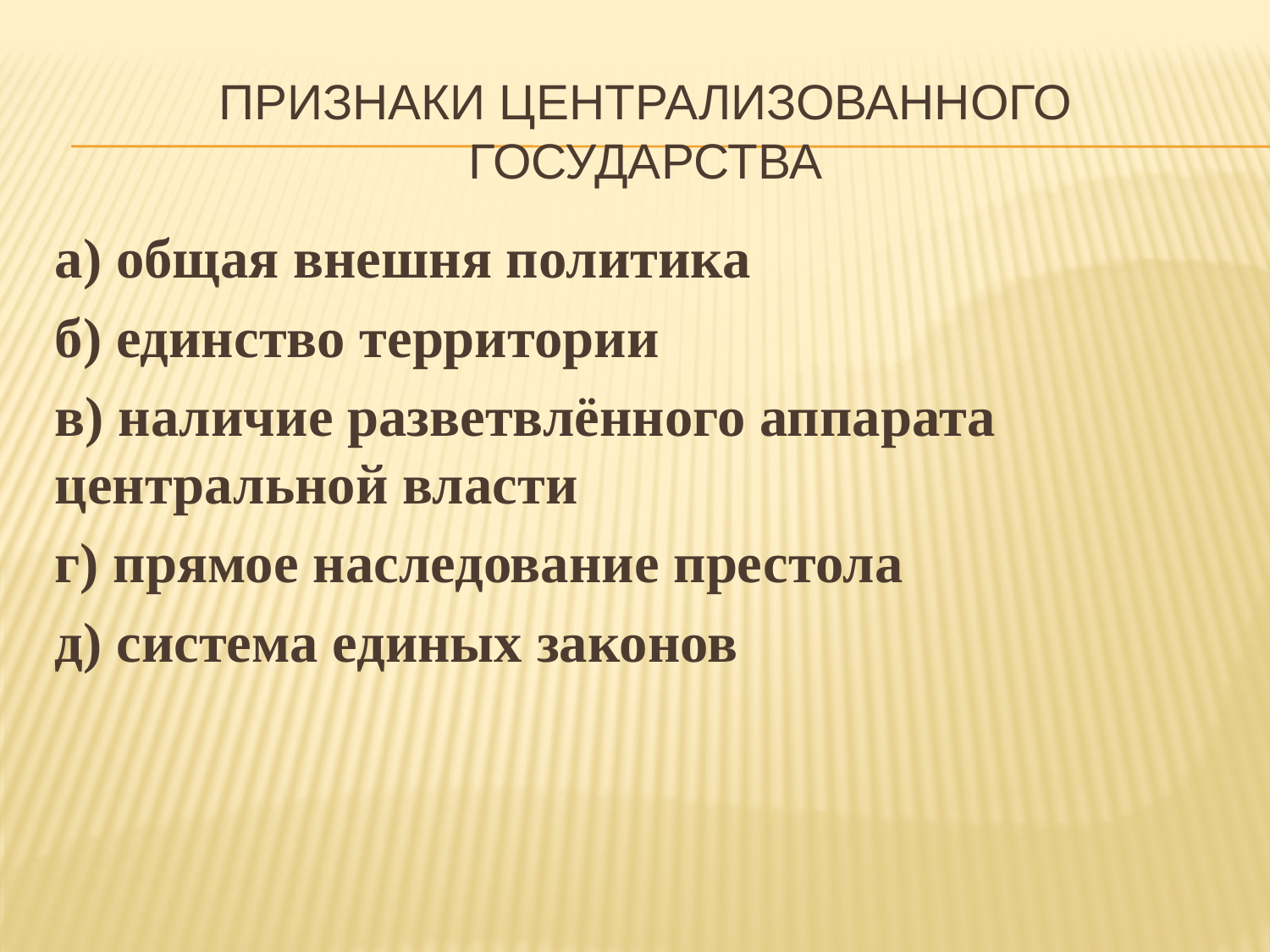

# ПРИЗНАКИ ЦЕНТРАЛИЗОВАННОГО ГОСУДАРСТВА
а) общая внешня политика
б) единство территории
в) наличие разветвлённого аппарата центральной власти
г) прямое наследование престола
д) система единых законов